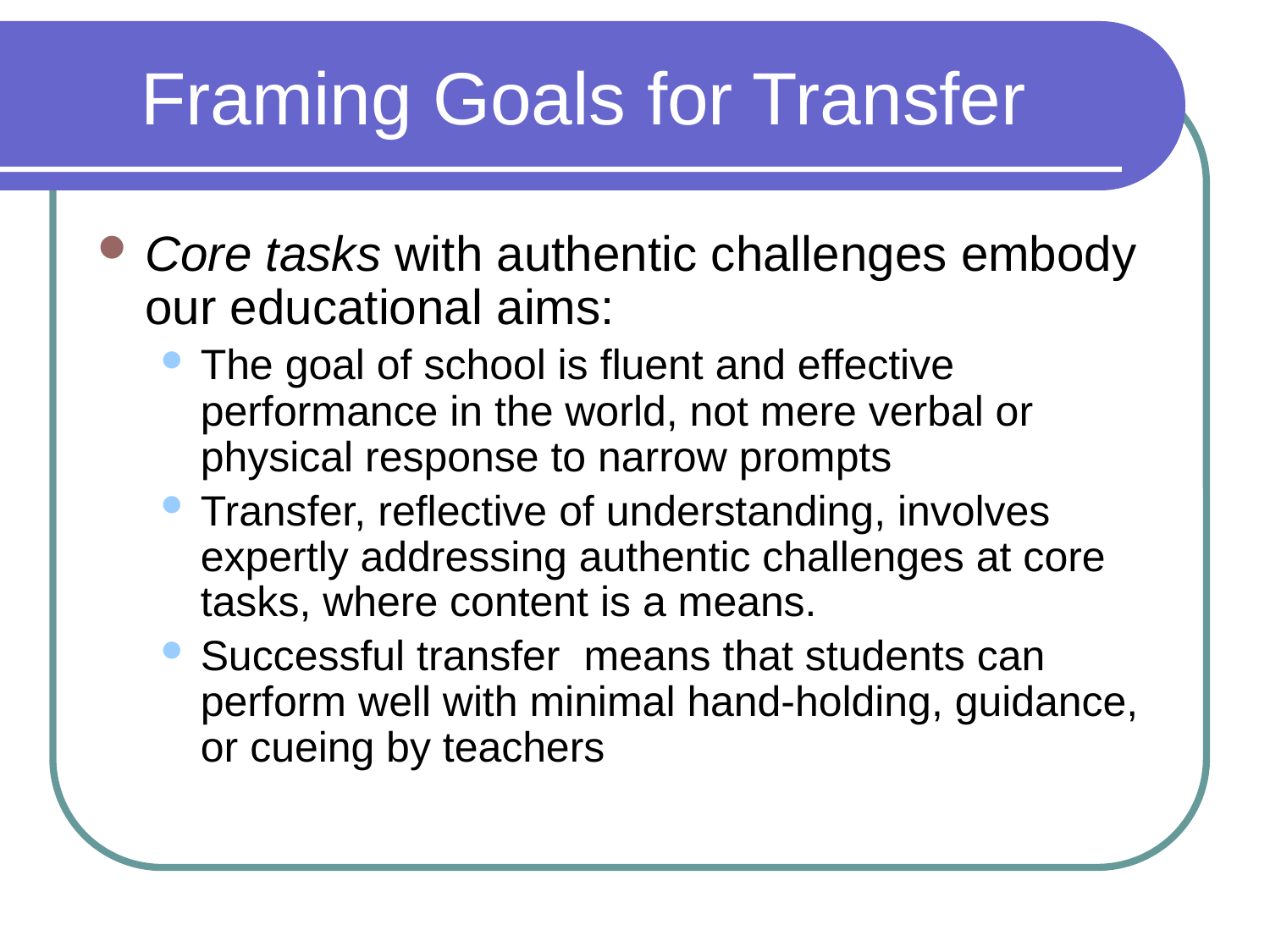

# Framing Goals for Transfer
Core tasks with authentic challenges embody our educational aims:
The goal of school is fluent and effective performance in the world, not mere verbal or physical response to narrow prompts
Transfer, reflective of understanding, involves expertly addressing authentic challenges at core tasks, where content is a means.
Successful transfer  means that students can perform well with minimal hand-holding, guidance, or cueing by teachers